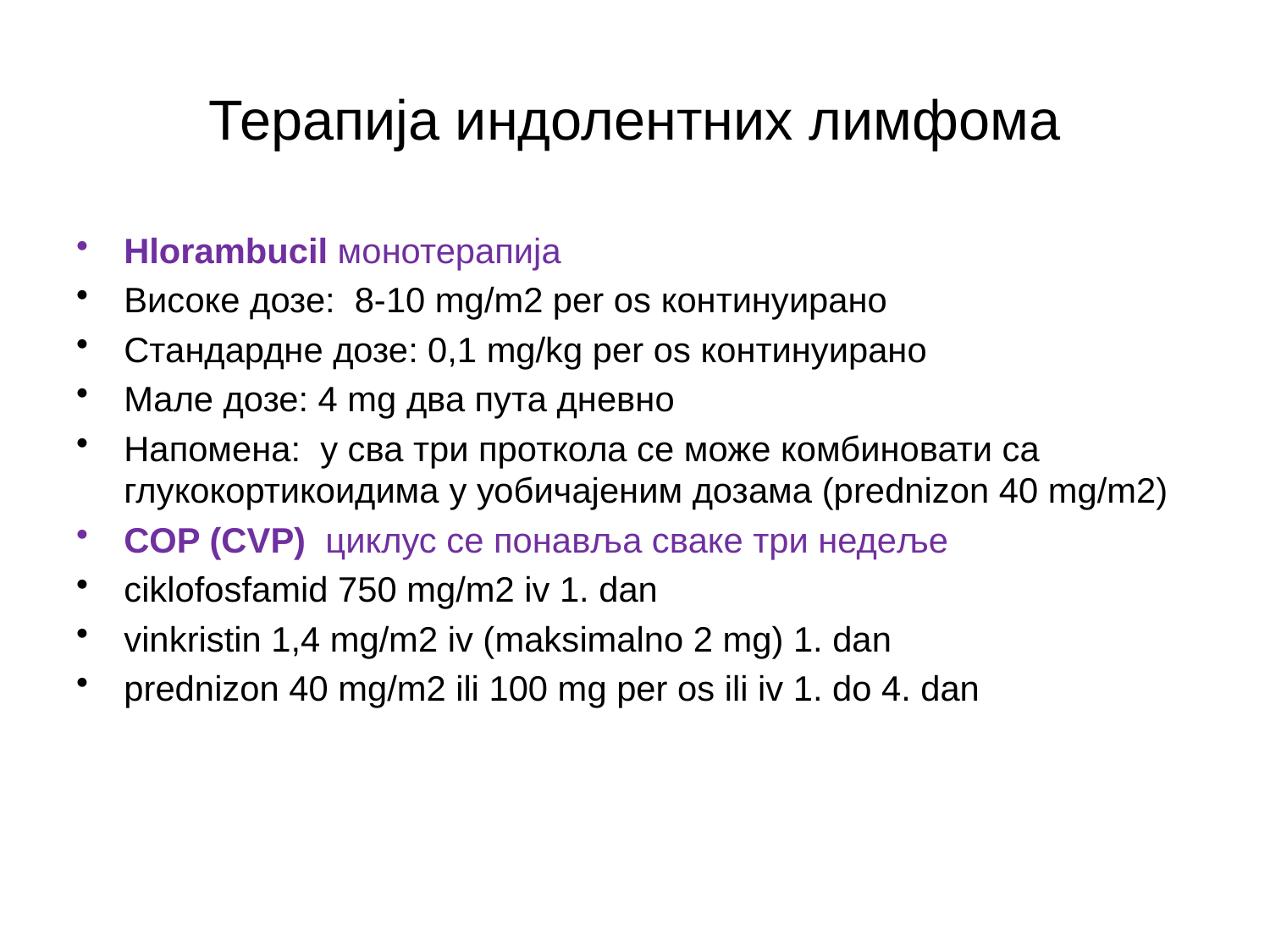

# Терапија индолентних лимфома
Hlorambucil монотерапија
Високе дозе:  8-10 mg/m2 per os континуирано
Стандардне дозе: 0,1 mg/kg per os континуирано
Мале дозе: 4 mg два пута дневно
Напомена:  у сва три проткола се може комбиновати са глукокортикоидима у уобичајеним дозама (prednizon 40 mg/m2)
COP (CVP)  циклус се понавља сваке три недеље
ciklofosfamid 750 mg/m2 iv 1. dan
vinkristin 1,4 mg/m2 iv (maksimalno 2 mg) 1. dan
prednizon 40 mg/m2 ili 100 mg per os ili iv 1. do 4. dan